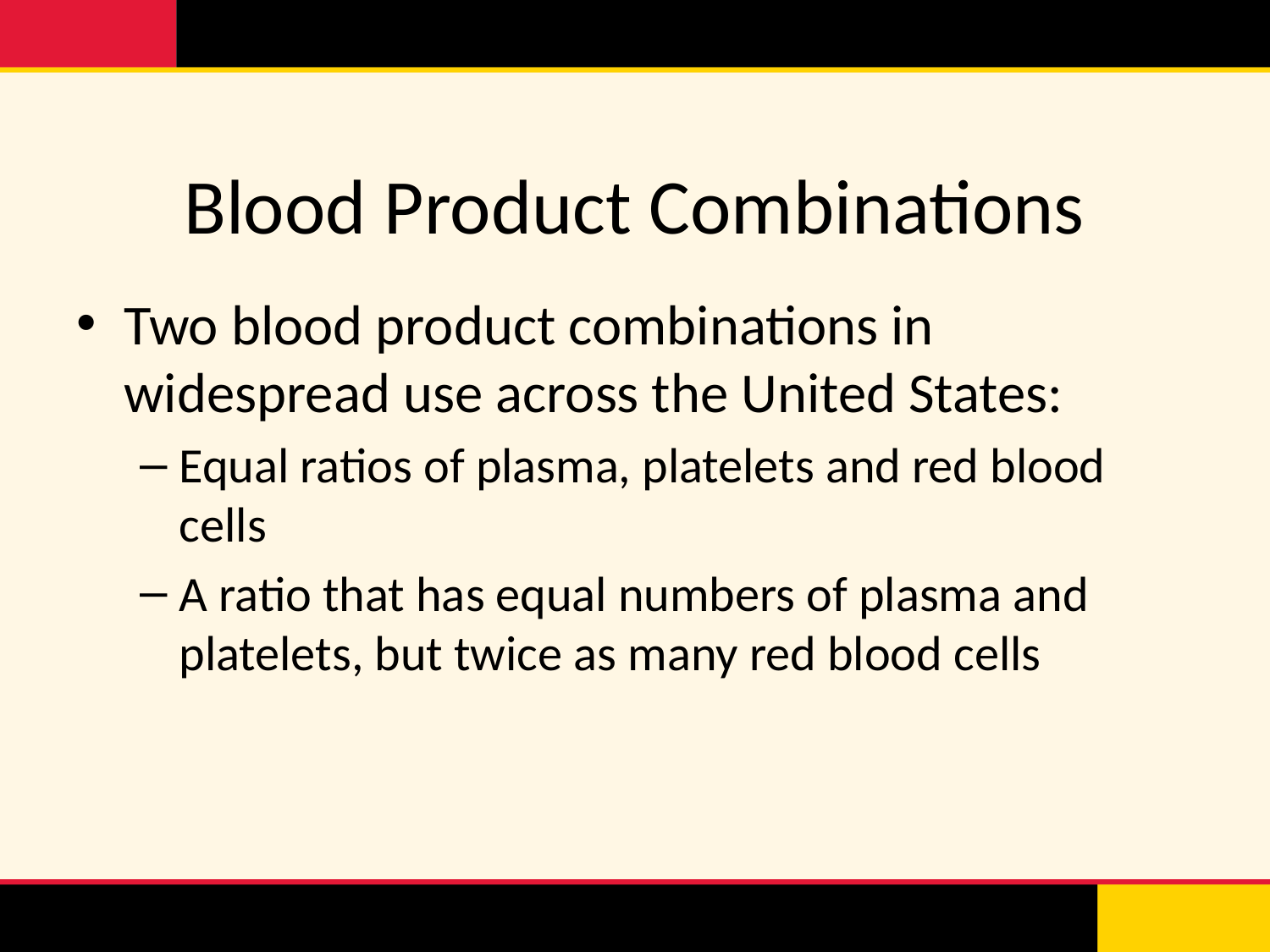

# Blood Product Combinations
Two blood product combinations in widespread use across the United States:
Equal ratios of plasma, platelets and red blood cells
A ratio that has equal numbers of plasma and platelets, but twice as many red blood cells